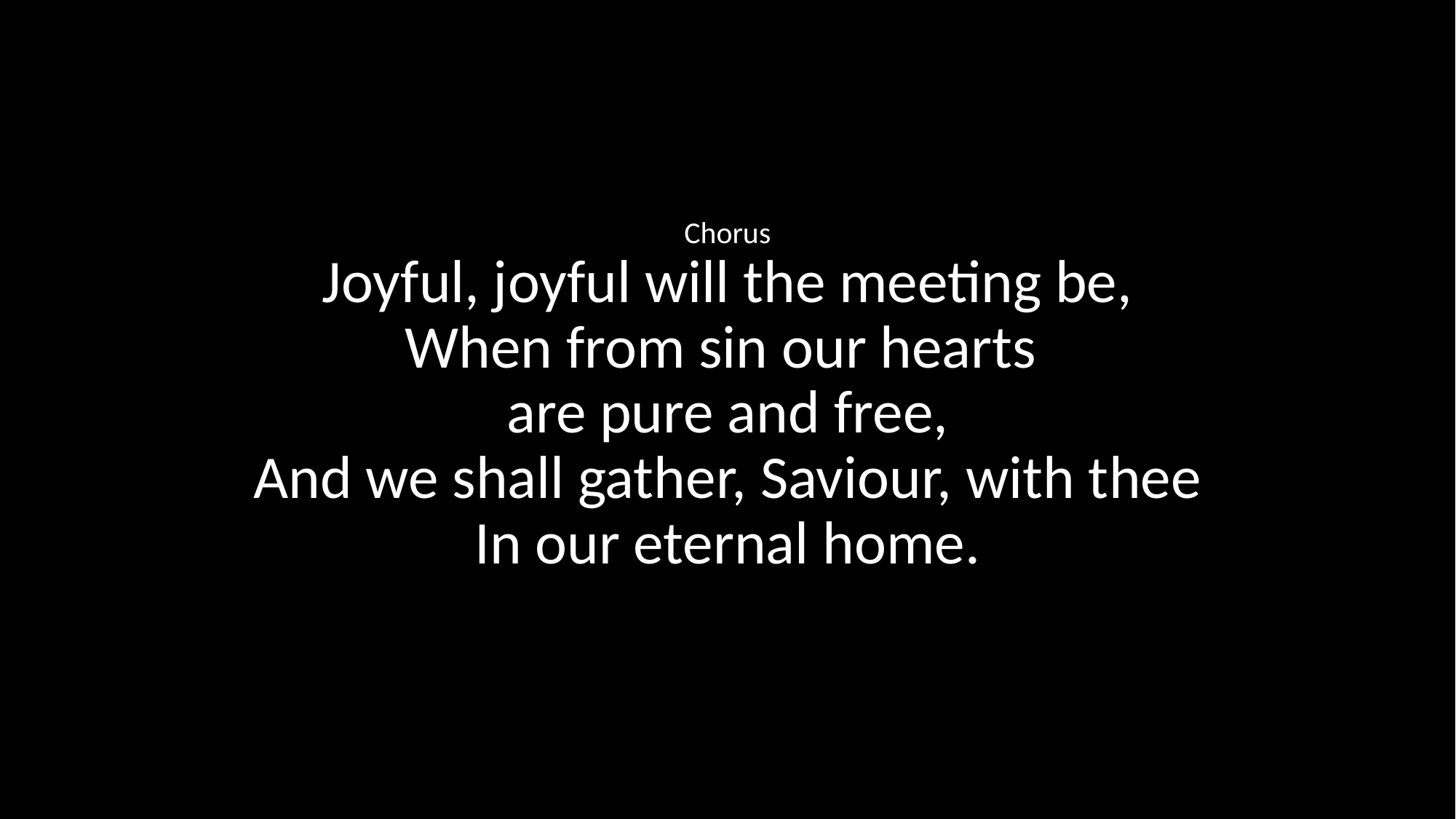

Chorus
Joyful, joyful will the meeting be,
When from sin our hearts
are pure and free,
And we shall gather, Saviour, with thee
In our eternal home.